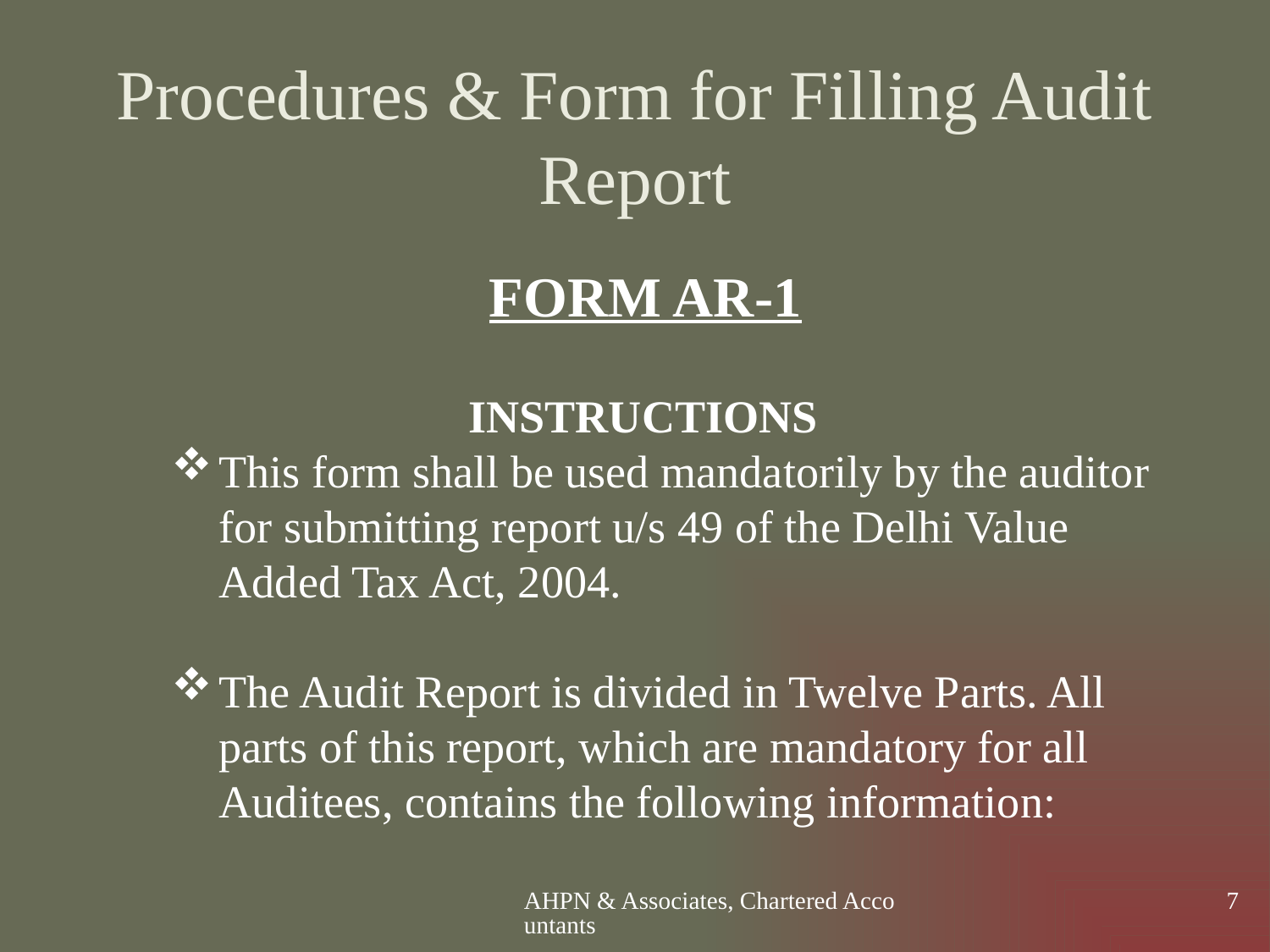

# Procedures & Form for Filling Audit Report
FORM AR-1
                          INSTRUCTIONS
This form shall be used mandatorily by the auditor for submitting report u/s 49 of the Delhi Value Added Tax Act, 2004.

The Audit Report is divided in Twelve Parts. All parts of this report, which are mandatory for all Auditees, contains the following information:

AHPN & Associates, Chartered Accountants
7